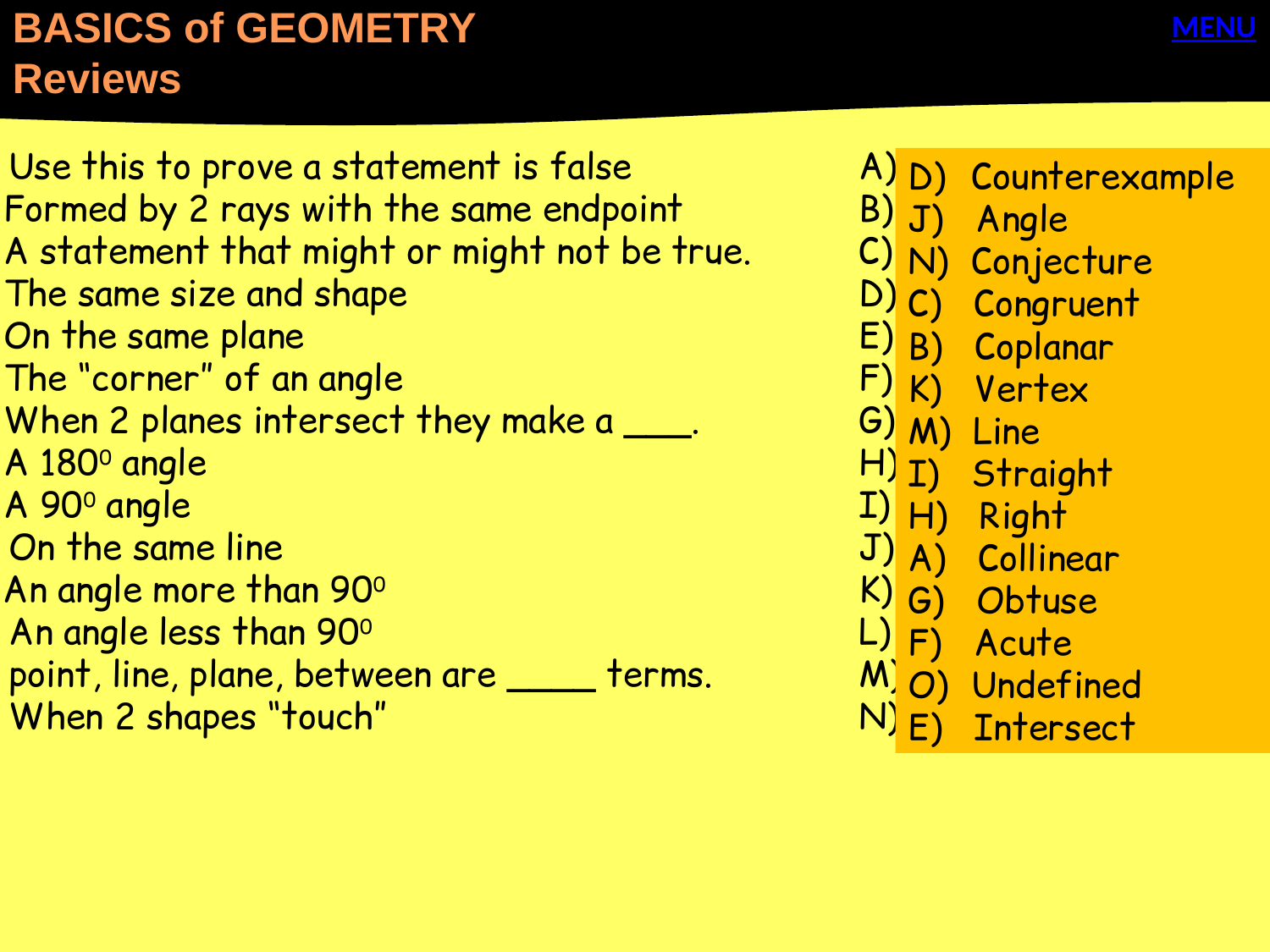

BASICS of GEOMETRY
Reviews
MENU
1.   Use this to prove a statement is false
2.  Formed by 2 rays with the same endpoint
3.  A statement that might or might not be true.
4.  The same size and shape
5.  On the same plane
6.  The “corner” of an angle
7.  When 2 planes intersect they make a ___.
8.  A 1800 angle
9.  A 900 angle
10. On the same line
11. An angle more than 900
12. An angle less than 900
13. point, line, plane, between are ____ terms.
14. When 2 shapes “touch”
A)   Collinear
B)   Coplanar
C)   Congruent
D)   Counterexample
E)   Intersect
F)   Acute
G)   Obtuse
H)   Right
I)   Straight
J)   Angle
K)   Vertex
L)   Undefined
M)  Line
N)  Conjecture
Counterexample
J)   Angle
Conjecture
C)   Congruent
B)   Coplanar
K)   Vertex
M)  Line
I)   Straight
H)   Right
A)   Collinear
G)   Obtuse
F)   Acute
Undefined
E)   Intersect